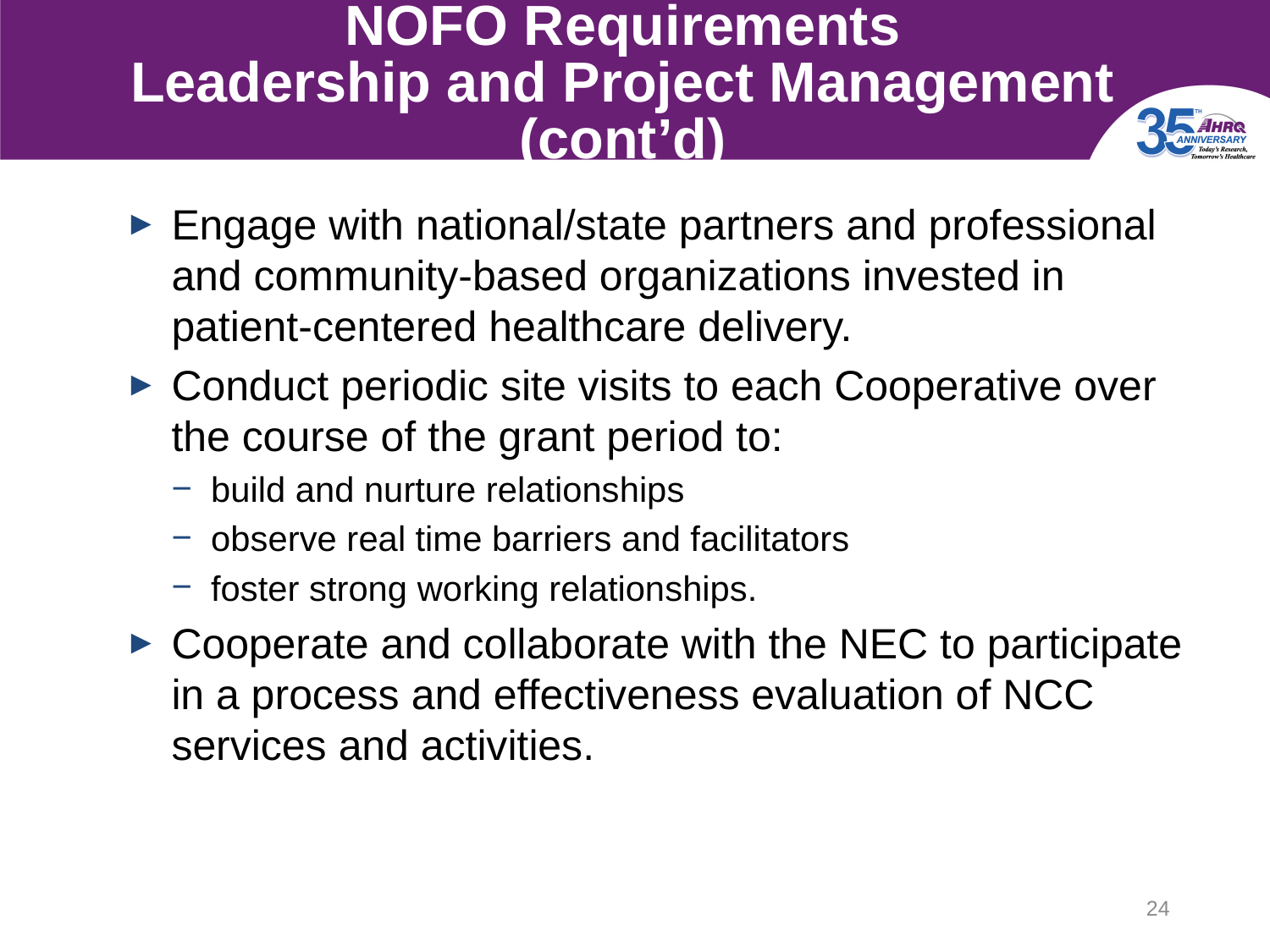

# NOFO Requirements Leadership and Project Management (cont’d)
Engage with national/state partners and professional and community-based organizations invested in patient-centered healthcare delivery.
Conduct periodic site visits to each Cooperative over the course of the grant period to:
build and nurture relationships
observe real time barriers and facilitators
foster strong working relationships.
Cooperate and collaborate with the NEC to participate in a process and effectiveness evaluation of NCC services and activities.

24